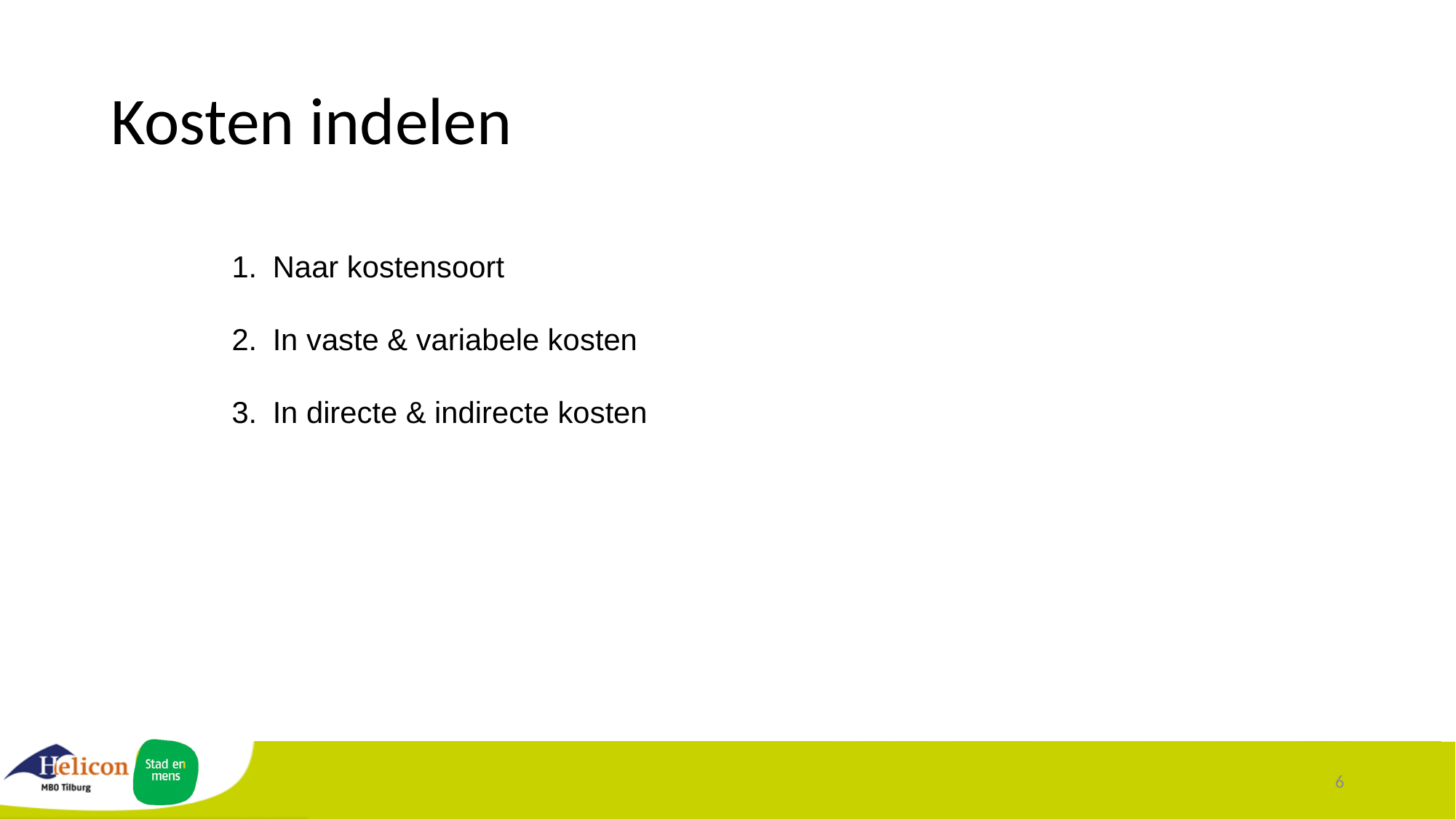

# Kosten indelen
Naar kostensoort

In vaste & variabele kosten

In directe & indirecte kosten
6